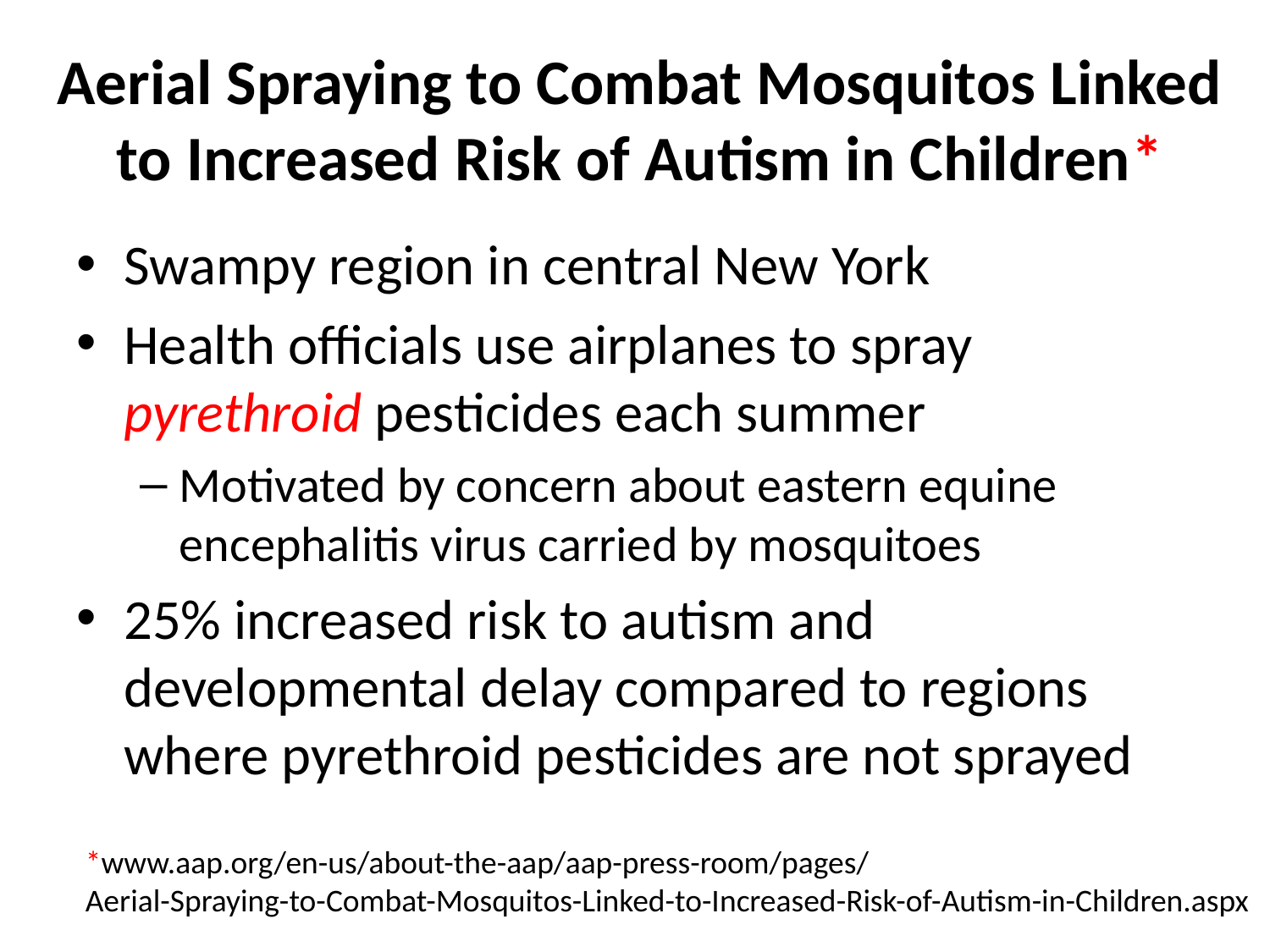

# Aerial Spraying to Combat Mosquitos Linked to Increased Risk of Autism in Children*
Swampy region in central New York
Health officials use airplanes to spray pyrethroid pesticides each summer
Motivated by concern about eastern equine encephalitis virus carried by mosquitoes
25% increased risk to autism and developmental delay compared to regions where pyrethroid pesticides are not sprayed
*www.aap.org/en-us/about-the-aap/aap-press-room/pages/
Aerial-Spraying-to-Combat-Mosquitos-Linked-to-Increased-Risk-of-Autism-in-Children.aspx